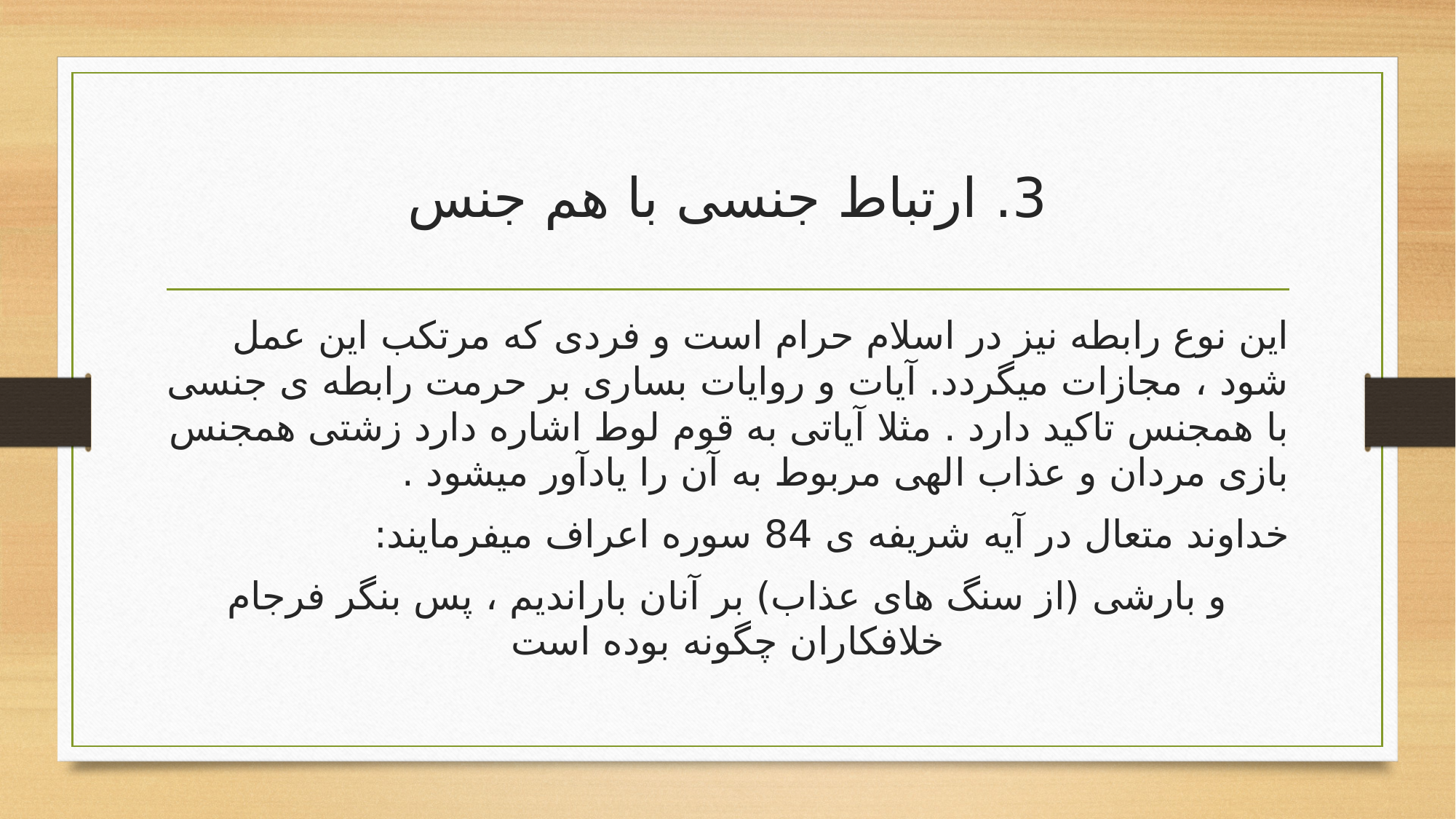

# 3. ارتباط جنسی با هم جنس
این نوع رابطه نیز در اسلام حرام است و فردی که مرتکب این عمل شود ، مجازات میگردد. آیات و روایات بساری بر حرمت رابطه ی جنسی با همجنس تاکید دارد . مثلا آیاتی به قوم لوط اشاره دارد زشتی همجنس بازی مردان و عذاب الهی مربوط به آن را یادآور میشود .
خداوند متعال در آیه شریفه ی 84 سوره اعراف میفرمایند:
و بارشی (از سنگ های عذاب) بر آنان باراندیم ، پس بنگر فرجام خلافکاران چگونه بوده است